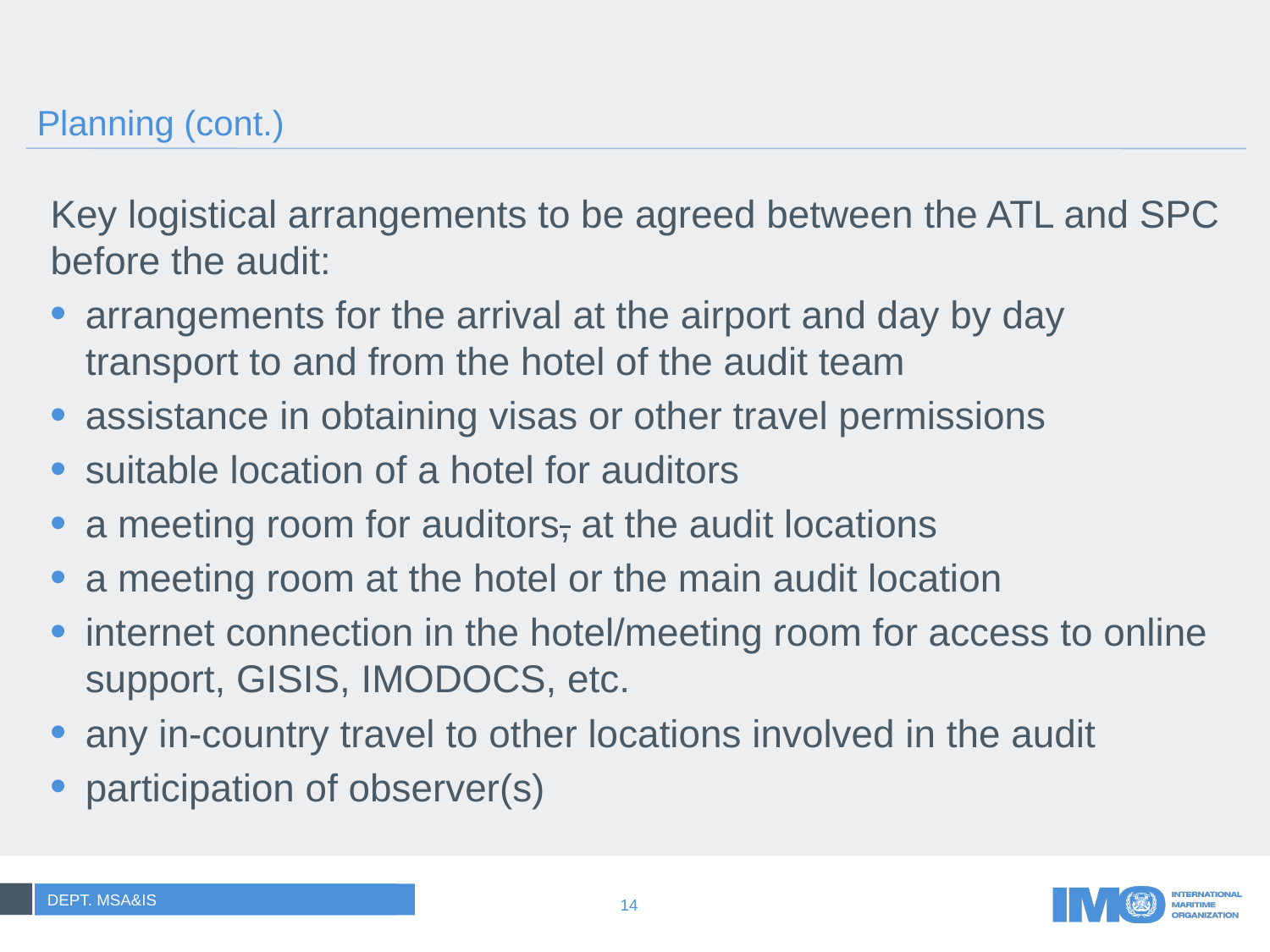

# Planning (cont.)
Key logistical arrangements to be agreed between the ATL and SPC before the audit:
arrangements for the arrival at the airport and day by day transport to and from the hotel of the audit team
assistance in obtaining visas or other travel permissions
suitable location of a hotel for auditors
a meeting room for auditors, at the audit locations
a meeting room at the hotel or the main audit location
internet connection in the hotel/meeting room for access to online support, GISIS, IMODOCS, etc.
any in-country travel to other locations involved in the audit
participation of observer(s)